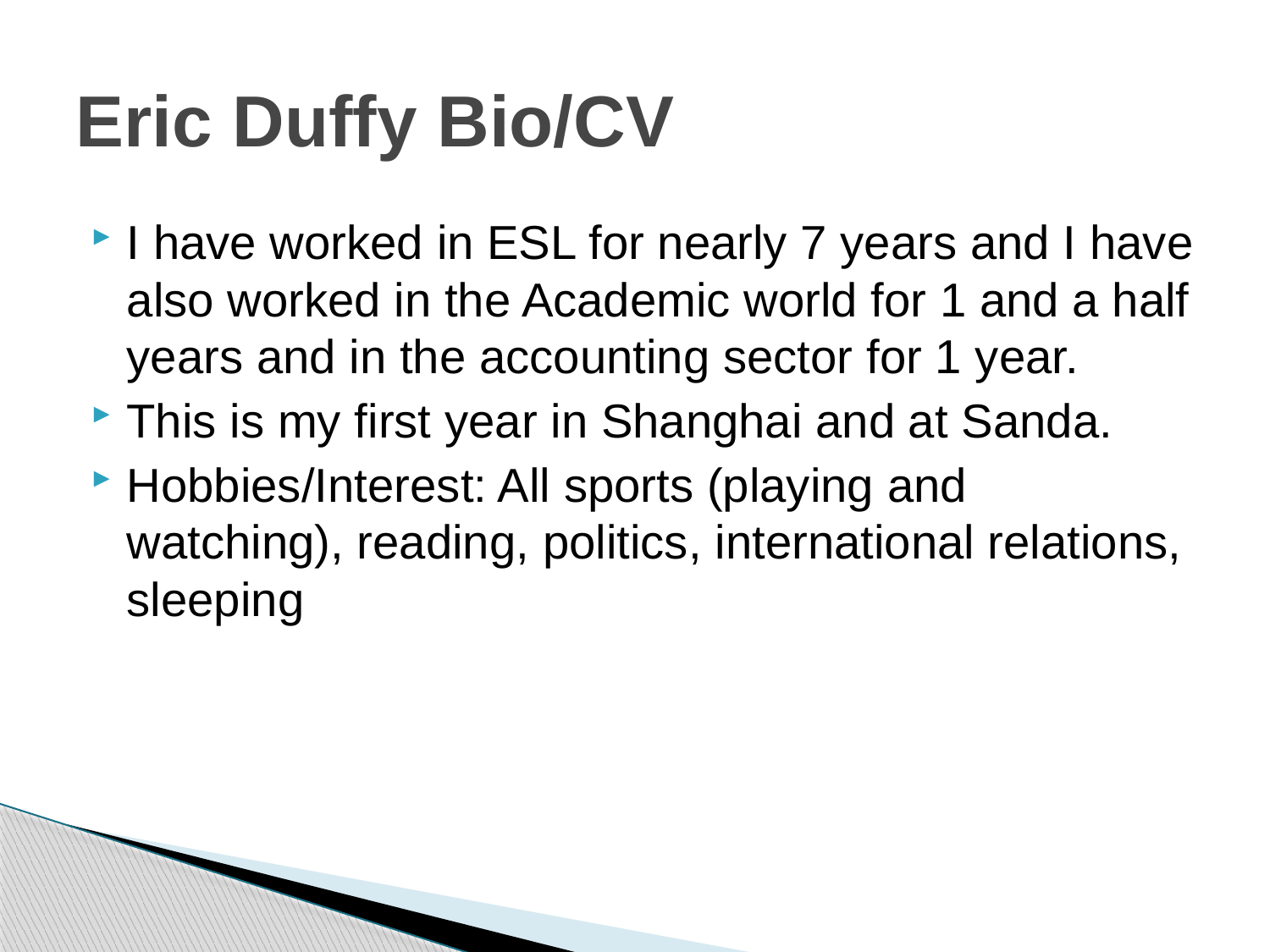

# Eric Duffy Bio/CV
I have worked in ESL for nearly 7 years and I have also worked in the Academic world for 1 and a half years and in the accounting sector for 1 year.
This is my first year in Shanghai and at Sanda.
Hobbies/Interest: All sports (playing and watching), reading, politics, international relations, sleeping